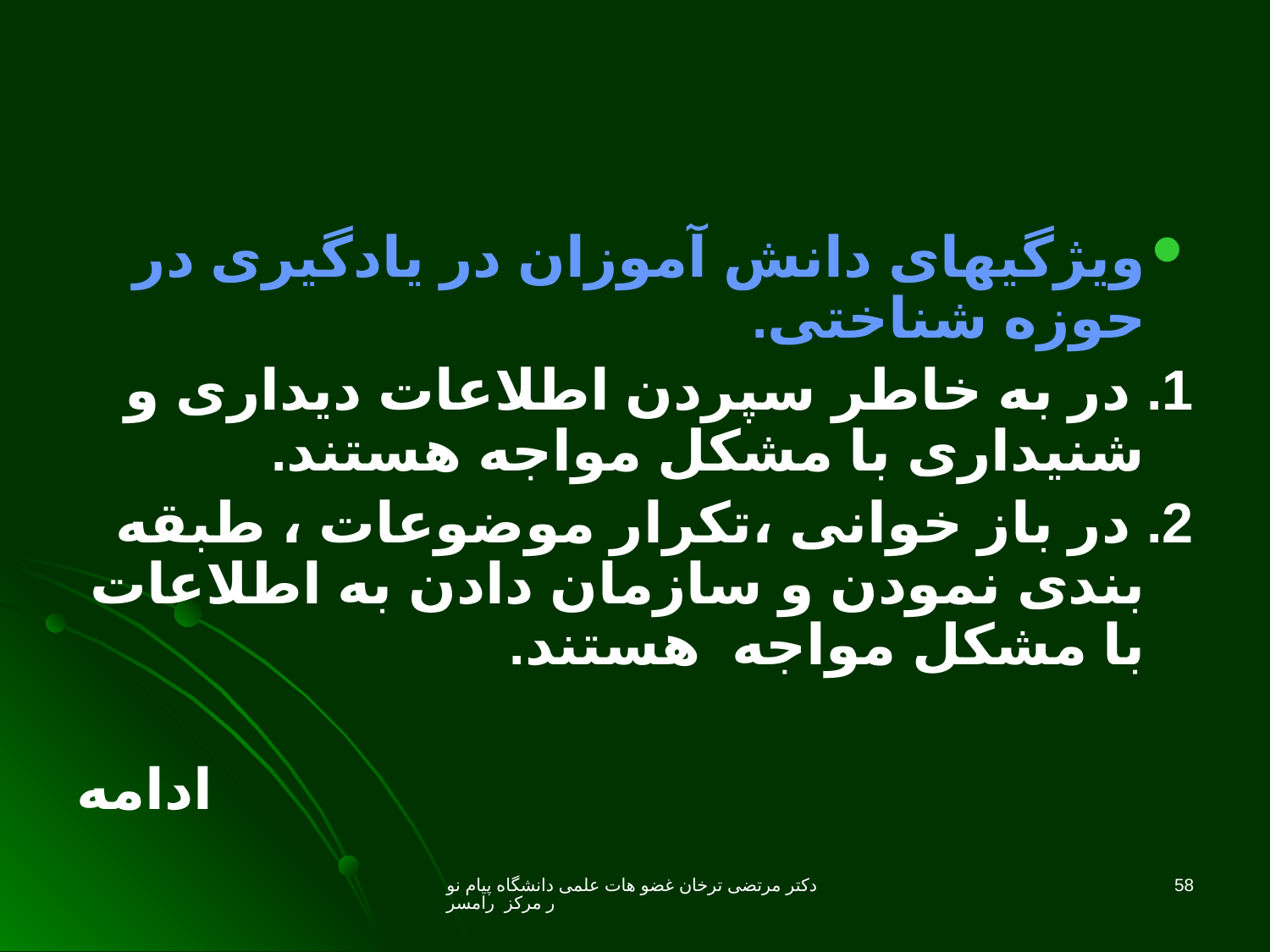

ویژگیهای دانش آموزان در یادگیری در حوزه شناختی.
1. در به خاطر سپردن اطلاعات دیداری و شنیداری با مشکل مواجه هستند.
2. در باز خوانی ،تکرار موضوعات ، طبقه بندی نمودن و سازمان دادن به اطلاعات با مشکل مواجه  هستند.

ادامه
دکتر مرتضی ترخان غضو هات علمی دانشگاه پیام نور مرکز رامسر
58